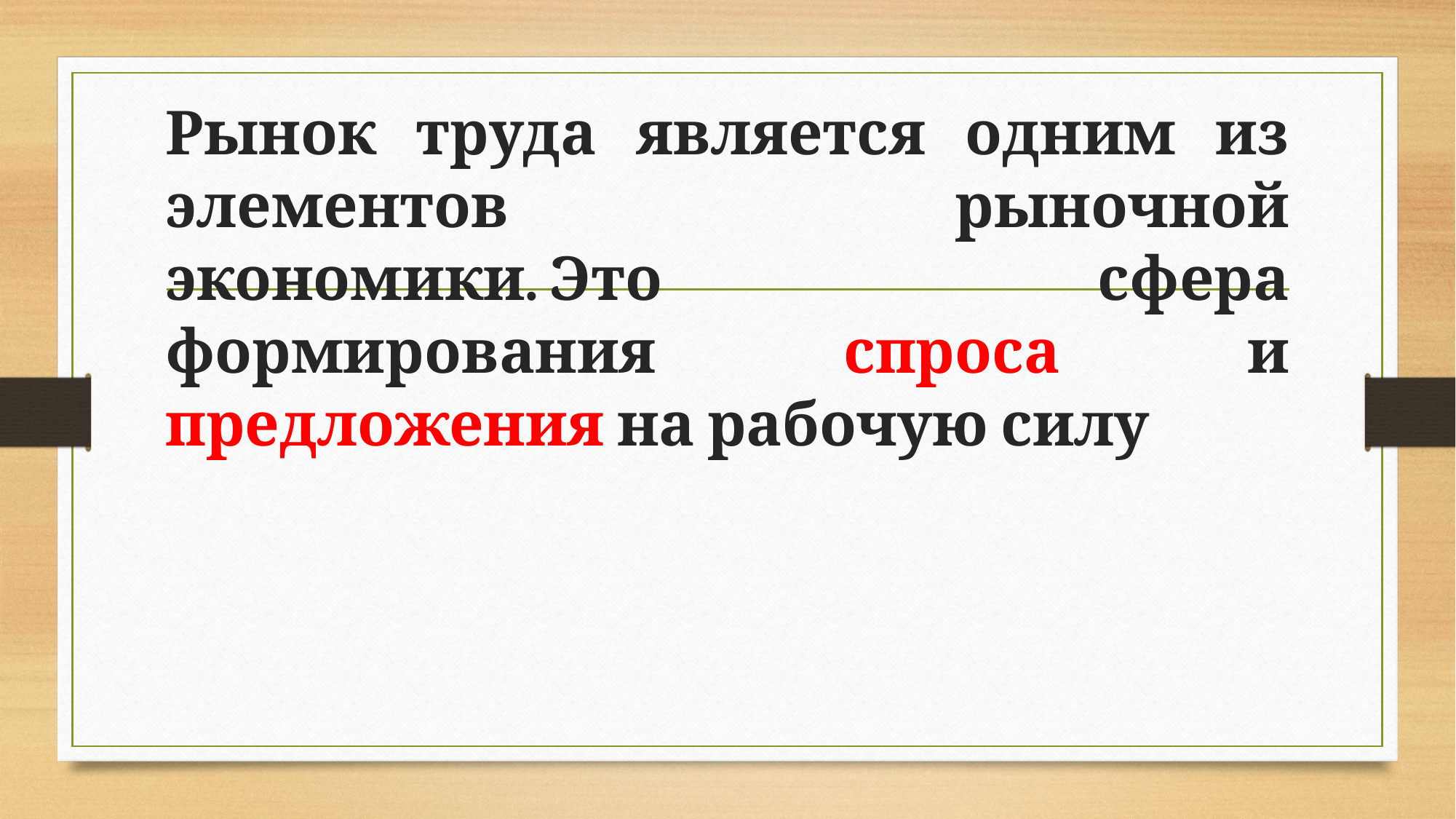

# Рынок труда является одним из элементов рыночной экономики. Это сфера формирования спроса и предложения на рабочую силу